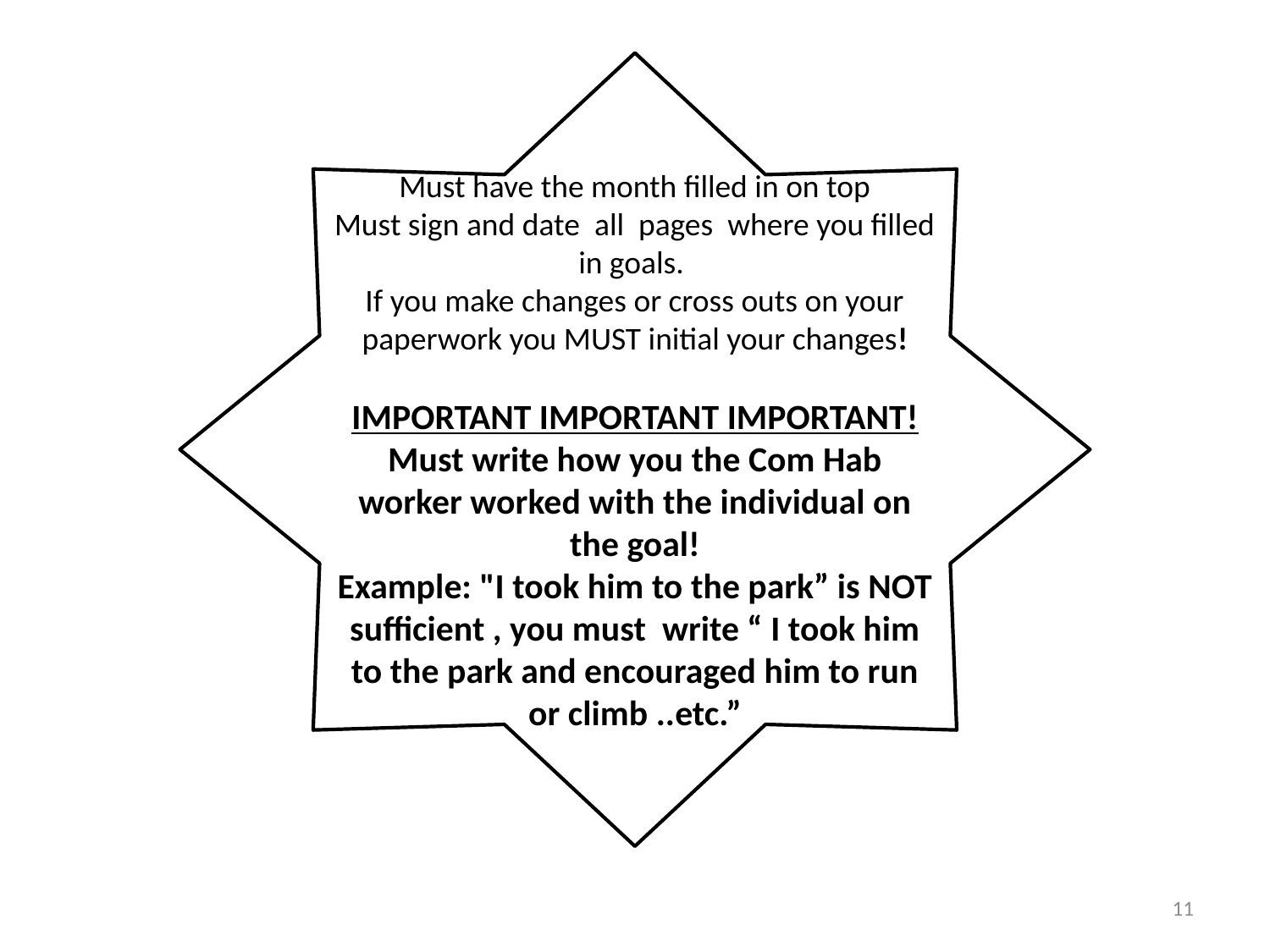

Must have the month filled in on top
Must sign and date  all  pages  where you filled in goals.
If you make changes or cross outs on your paperwork you MUST initial your changes!

IMPORTANT IMPORTANT IMPORTANT!
Must write how you the Com Hab worker worked with the individual on the goal!
Example: "I took him to the park” is NOT sufficient , you must  write “ I took him to the park and encouraged him to run or climb ..etc.”
11